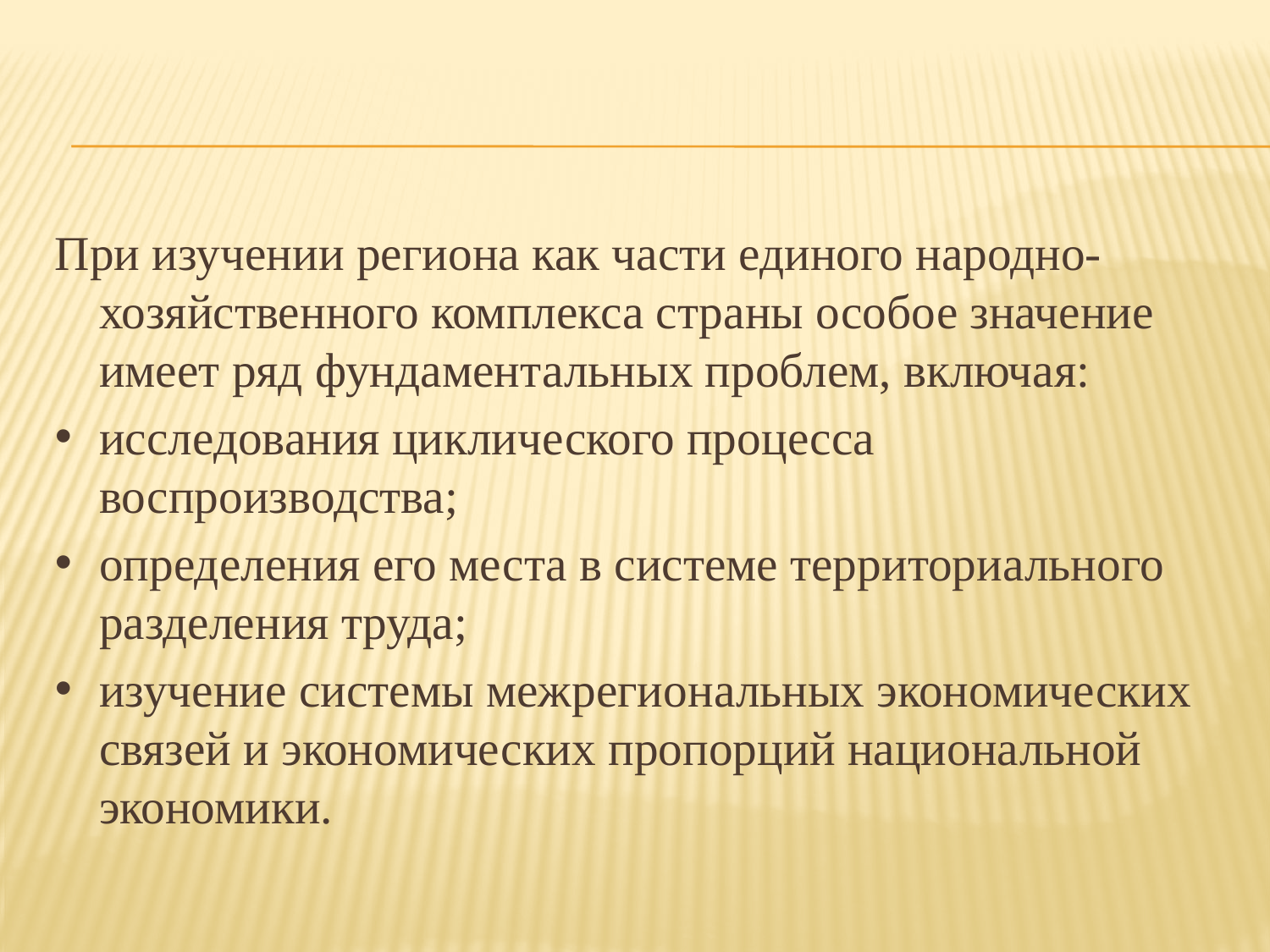

При изучении региона как части единого народно-хозяйственного комплекса страны особое значение имеет ряд фундаментальных проблем, включая:
исследования циклического процесса воспроизводства;
определения его места в системе территориального разделения труда;
изучение системы межрегиональных экономических связей и экономических пропорций национальной экономики.